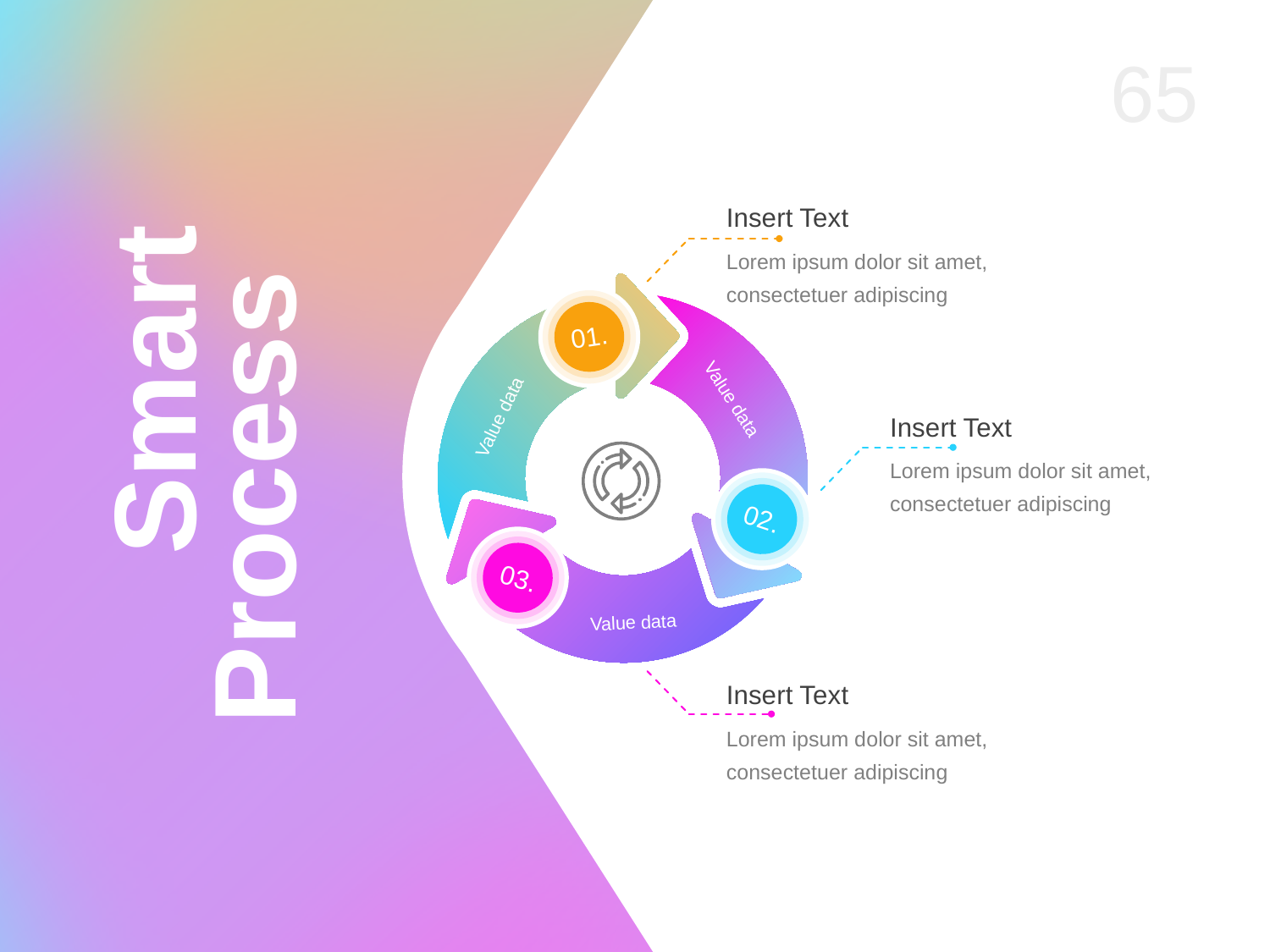

65
Insert Text
Lorem ipsum dolor sit amet, consectetuer adipiscing

Value data
Value data
Value data

01.
Smart
Insert Text
Lorem ipsum dolor sit amet, consectetuer adipiscing
Process

02.

03.
Insert Text
Lorem ipsum dolor sit amet, consectetuer adipiscing